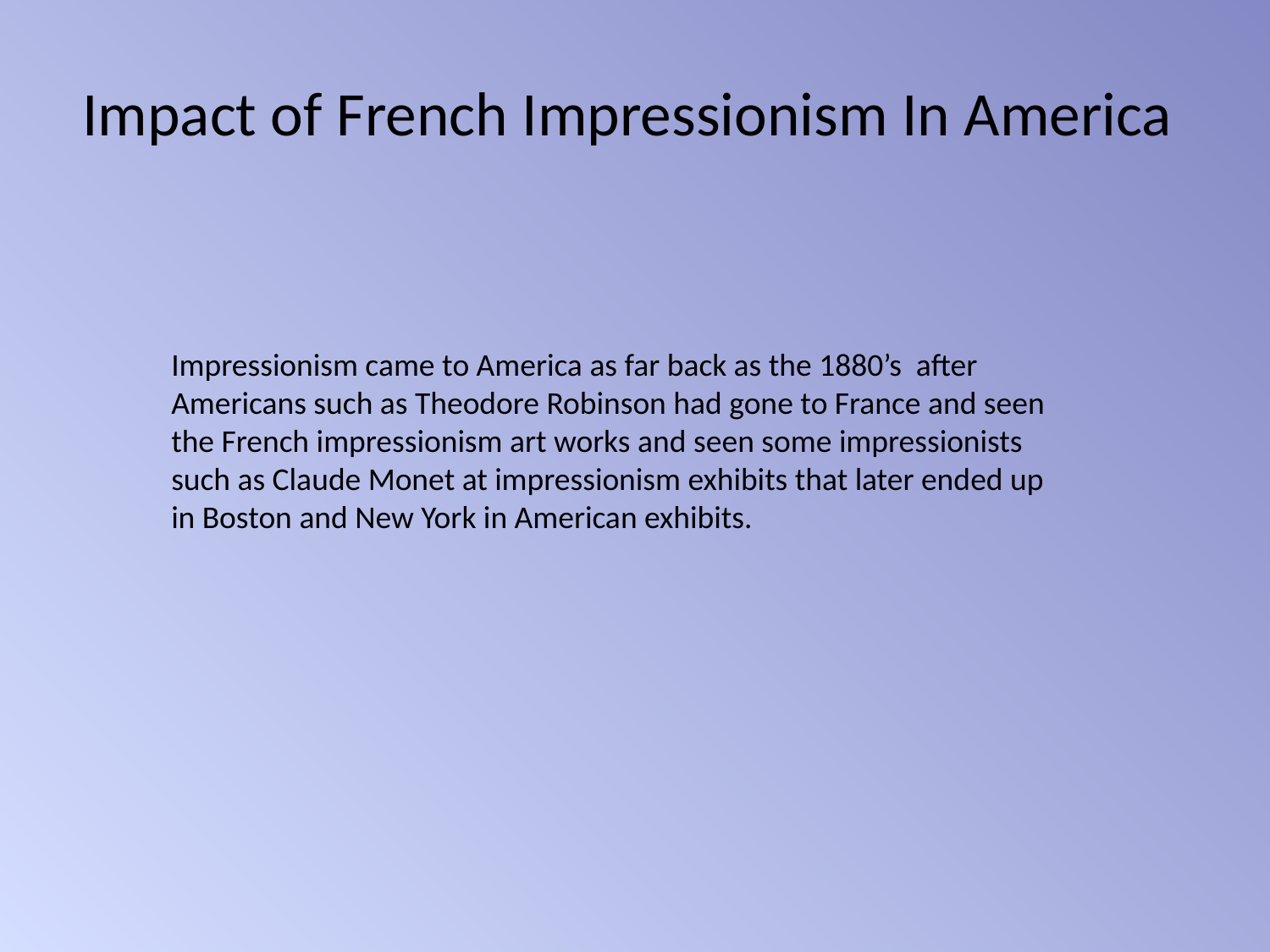

# Impact of French Impressionism In America
Impressionism came to America as far back as the 1880’s  after Americans such as Theodore Robinson had gone to France and seen the French impressionism art works and seen some impressionists such as Claude Monet at impressionism exhibits that later ended up in Boston and New York in American exhibits.